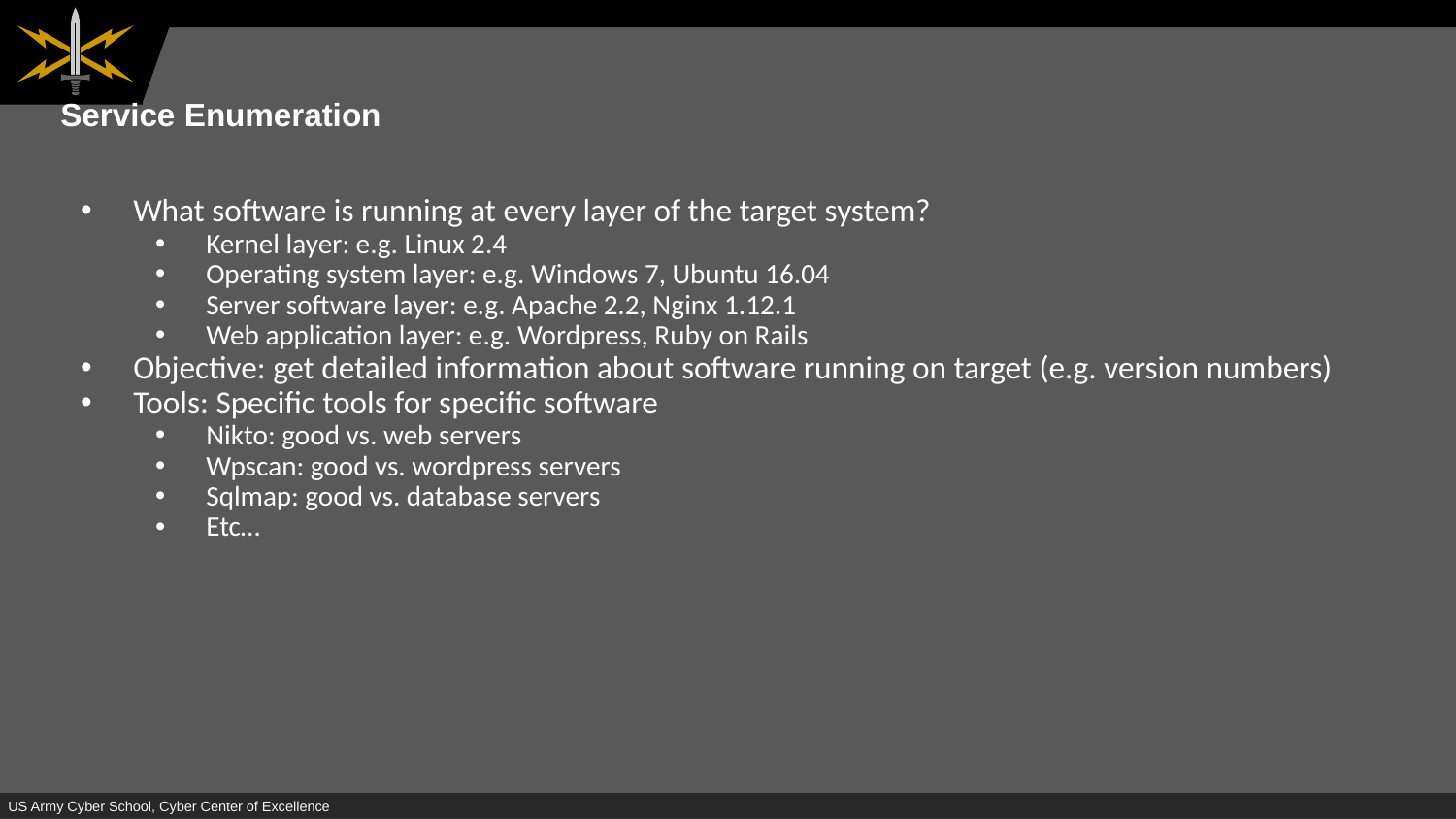

# Service Enumeration
What software is running at every layer of the target system?
Kernel layer: e.g. Linux 2.4
Operating system layer: e.g. Windows 7, Ubuntu 16.04
Server software layer: e.g. Apache 2.2, Nginx 1.12.1
Web application layer: e.g. Wordpress, Ruby on Rails
Objective: get detailed information about software running on target (e.g. version numbers)
Tools: Specific tools for specific software
Nikto: good vs. web servers
Wpscan: good vs. wordpress servers
Sqlmap: good vs. database servers
Etc…